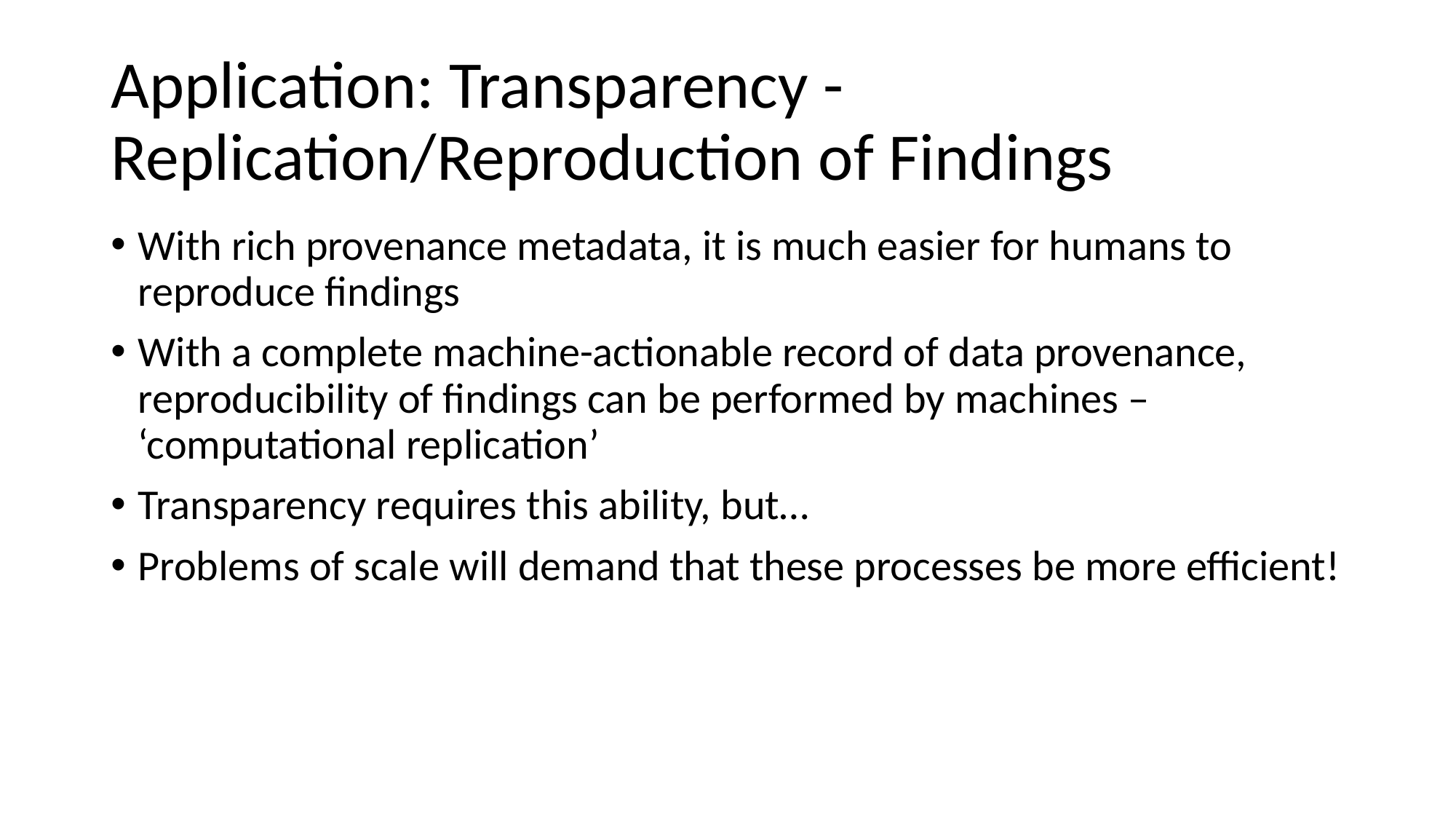

# Application: Transparency - Replication/Reproduction of Findings
With rich provenance metadata, it is much easier for humans to reproduce findings
With a complete machine-actionable record of data provenance, reproducibility of findings can be performed by machines – ‘computational replication’
Transparency requires this ability, but…
Problems of scale will demand that these processes be more efficient!